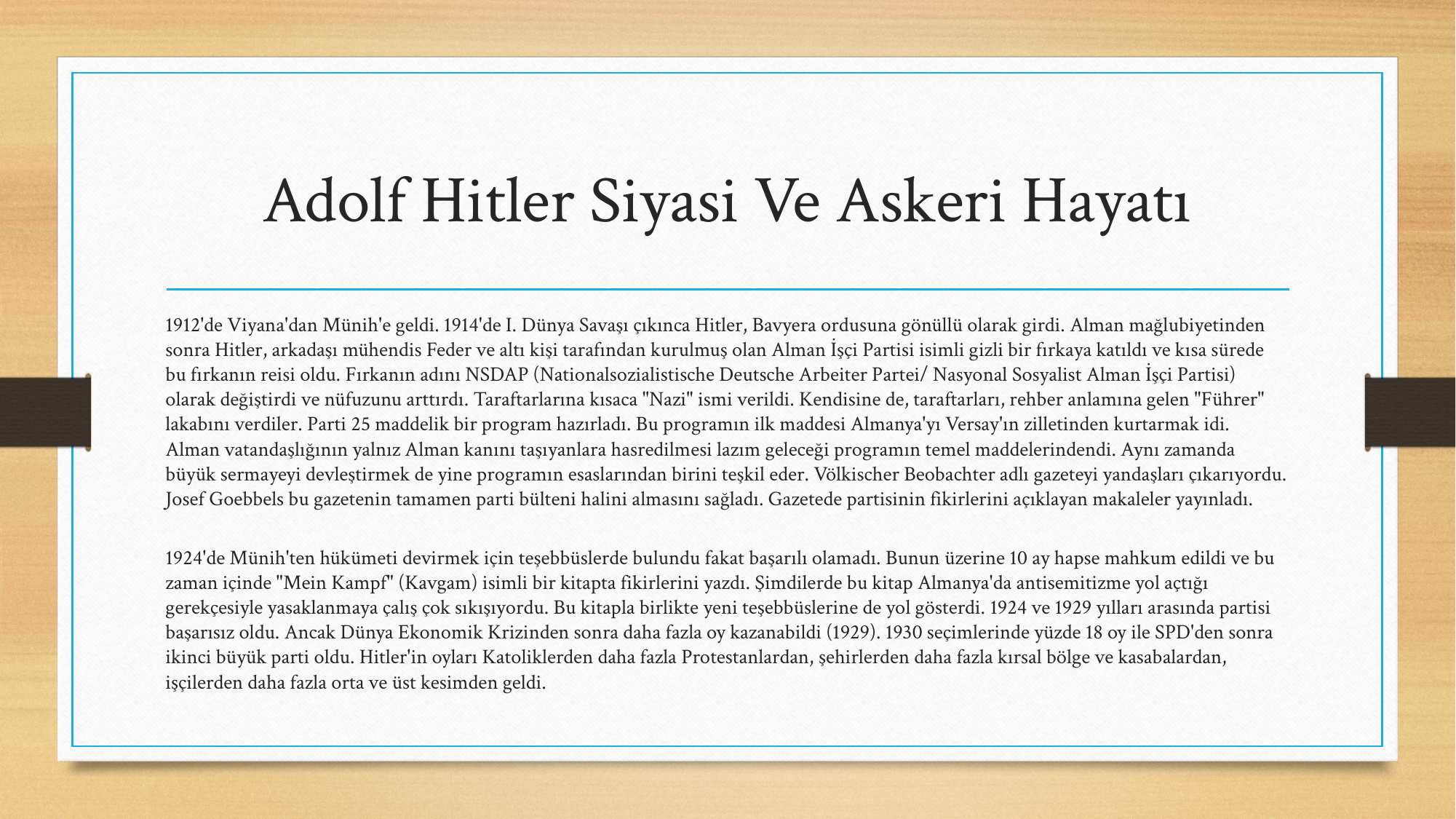

# Adolf Hitler Siyasi Ve Askeri Hayatı
1912'de Viyana'dan Münih'e geldi. 1914'de I. Dünya Savaşı çıkınca Hitler, Bavyera ordusuna gönüllü olarak girdi. Alman mağlubiyetinden sonra Hitler, arkadaşı mühendis Feder ve altı kişi tarafından kurulmuş olan Alman İşçi Partisi isimli gizli bir fırkaya katıldı ve kısa sürede bu fırkanın reisi oldu. Fırkanın adını NSDAP (Nationalsozialistische Deutsche Arbeiter Partei/ Nasyonal Sosyalist Alman İşçi Partisi) olarak değiştirdi ve nüfuzunu arttırdı. Taraftarlarına kısaca "Nazi" ismi verildi. Kendisine de, taraftarları, rehber anlamına gelen "Führer" lakabını verdiler. Parti 25 maddelik bir program hazırladı. Bu programın ilk maddesi Almanya'yı Versay'ın zilletinden kurtarmak idi. Alman vatandaşlığının yalnız Alman kanını taşıyanlara hasredilmesi lazım geleceği programın temel maddelerindendi. Aynı zamanda büyük sermayeyi devleştirmek de yine programın esaslarından birini teşkil eder. Völkischer Beobachter adlı gazeteyi yandaşları çıkarıyordu. Josef Goebbels bu gazetenin tamamen parti bülteni halini almasını sağladı. Gazetede partisinin fikirlerini açıklayan makaleler yayınladı.
 
1924'de Münih'ten hükümeti devirmek için teşebbüslerde bulundu fakat başarılı olamadı. Bunun üzerine 10 ay hapse mahkum edildi ve bu zaman içinde "Mein Kampf" (Kavgam) isimli bir kitapta fikirlerini yazdı. Şimdilerde bu kitap Almanya'da antisemitizme yol açtığı gerekçesiyle yasaklanmaya çalış çok sıkışıyordu. Bu kitapla birlikte yeni teşebbüslerine de yol gösterdi. 1924 ve 1929 yılları arasında partisi başarısız oldu. Ancak Dünya Ekonomik Krizinden sonra daha fazla oy kazanabildi (1929). 1930 seçimlerinde yüzde 18 oy ile SPD'den sonra ikinci büyük parti oldu. Hitler'in oyları Katoliklerden daha fazla Protestanlardan, şehirlerden daha fazla kırsal bölge ve kasabalardan, işçilerden daha fazla orta ve üst kesimden geldi.